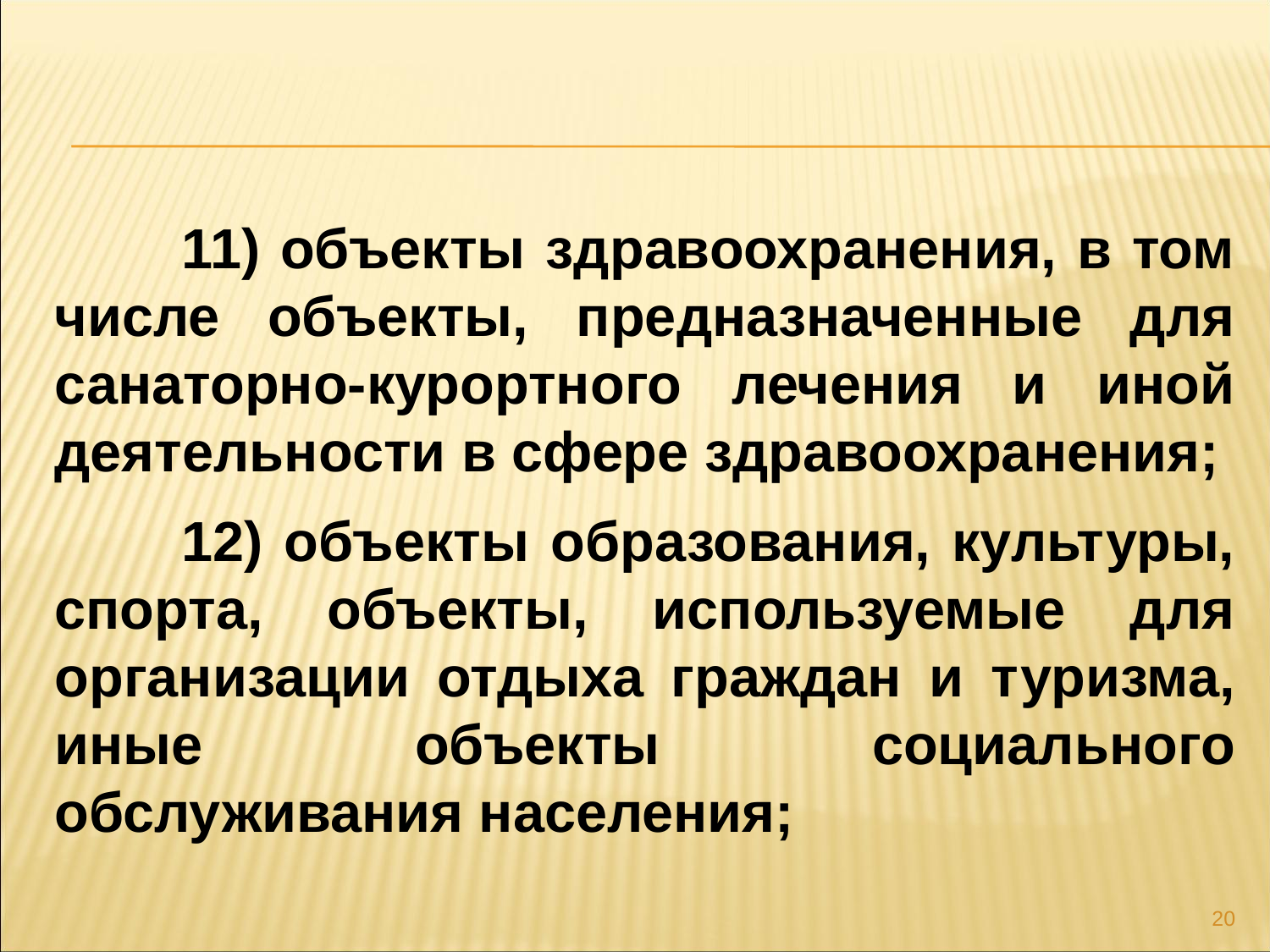

11) объекты здравоохранения, в том числе объекты, предназначенные для санаторно-курортного лечения и иной деятельности в сфере здравоохранения;
	12) объекты образования, культуры, спорта, объекты, используемые для организации отдыха граждан и туризма, иные объекты социального обслуживания населения;

20